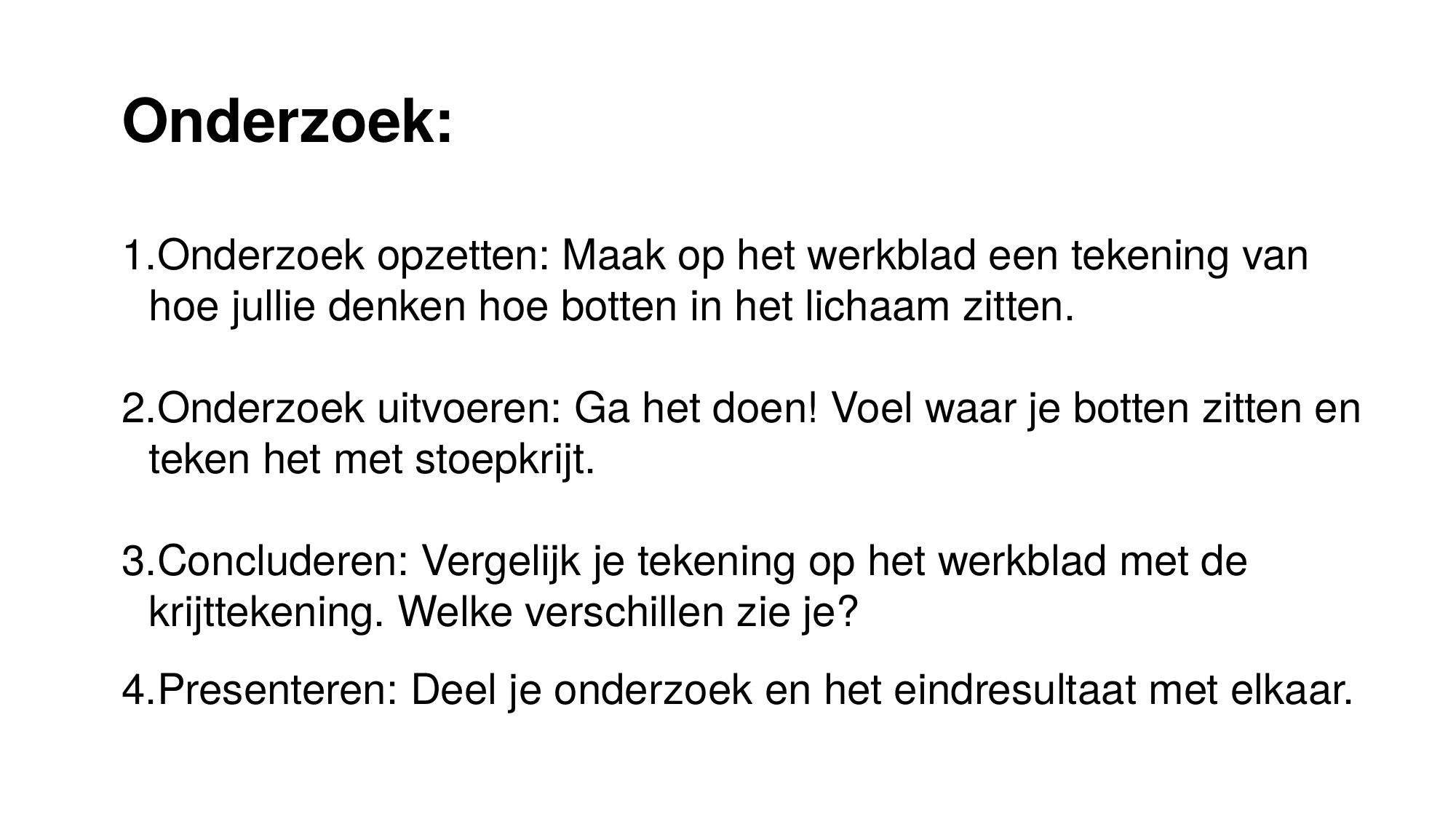

Onderzoek:

Onderzoek opzetten: Maak op het werkblad een tekening van hoe jullie denken hoe botten in het lichaam zitten.

Onderzoek uitvoeren: Ga het doen! Voel waar je botten zitten en teken het met stoepkrijt.

Concluderen: Vergelijk je tekening op het werkblad met de krijttekening. Welke verschillen zie je?

Presenteren: Deel je onderzoek en het eindresultaat met elkaar.